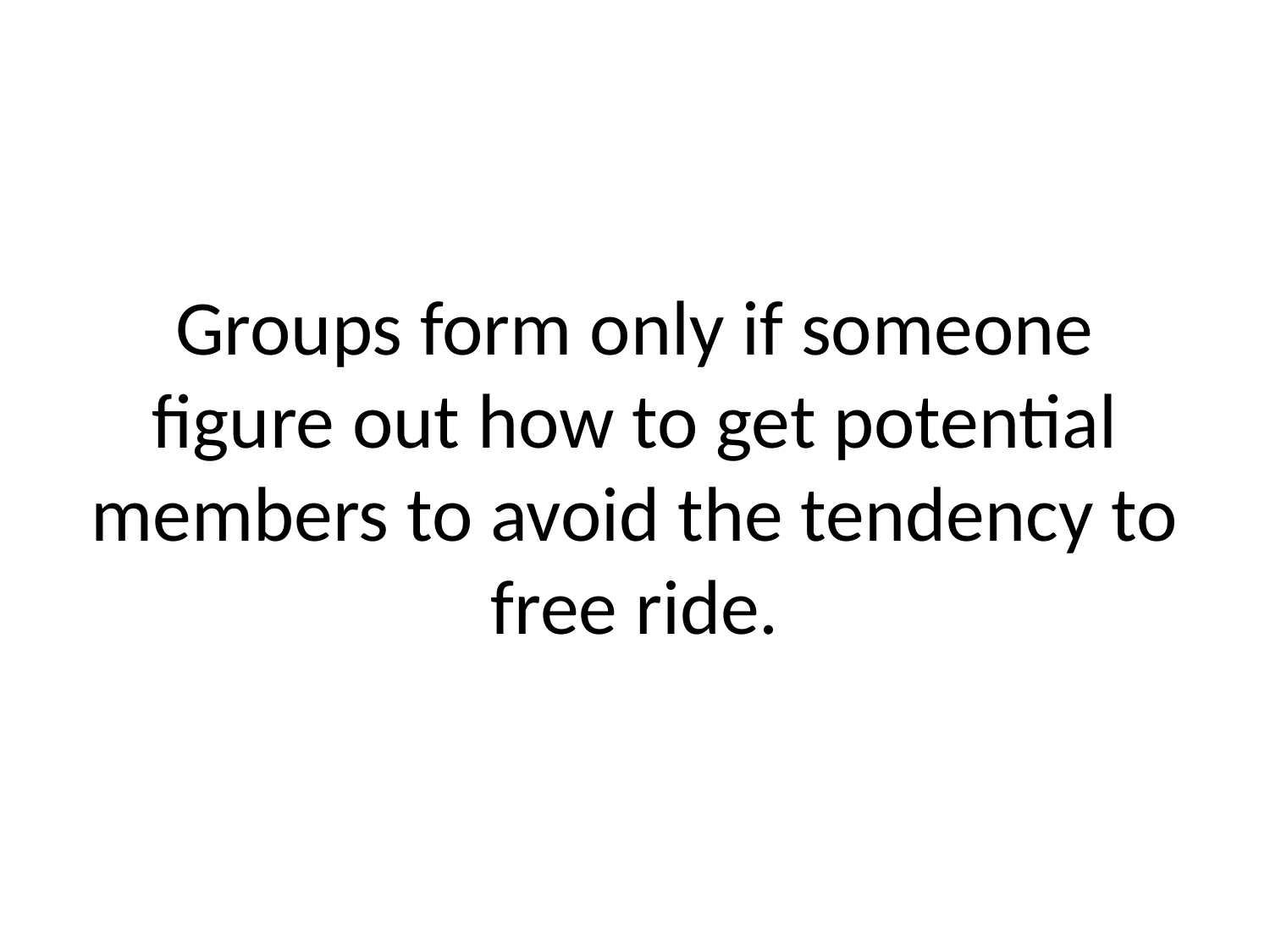

# Groups form only if someone figure out how to get potential members to avoid the tendency to free ride.